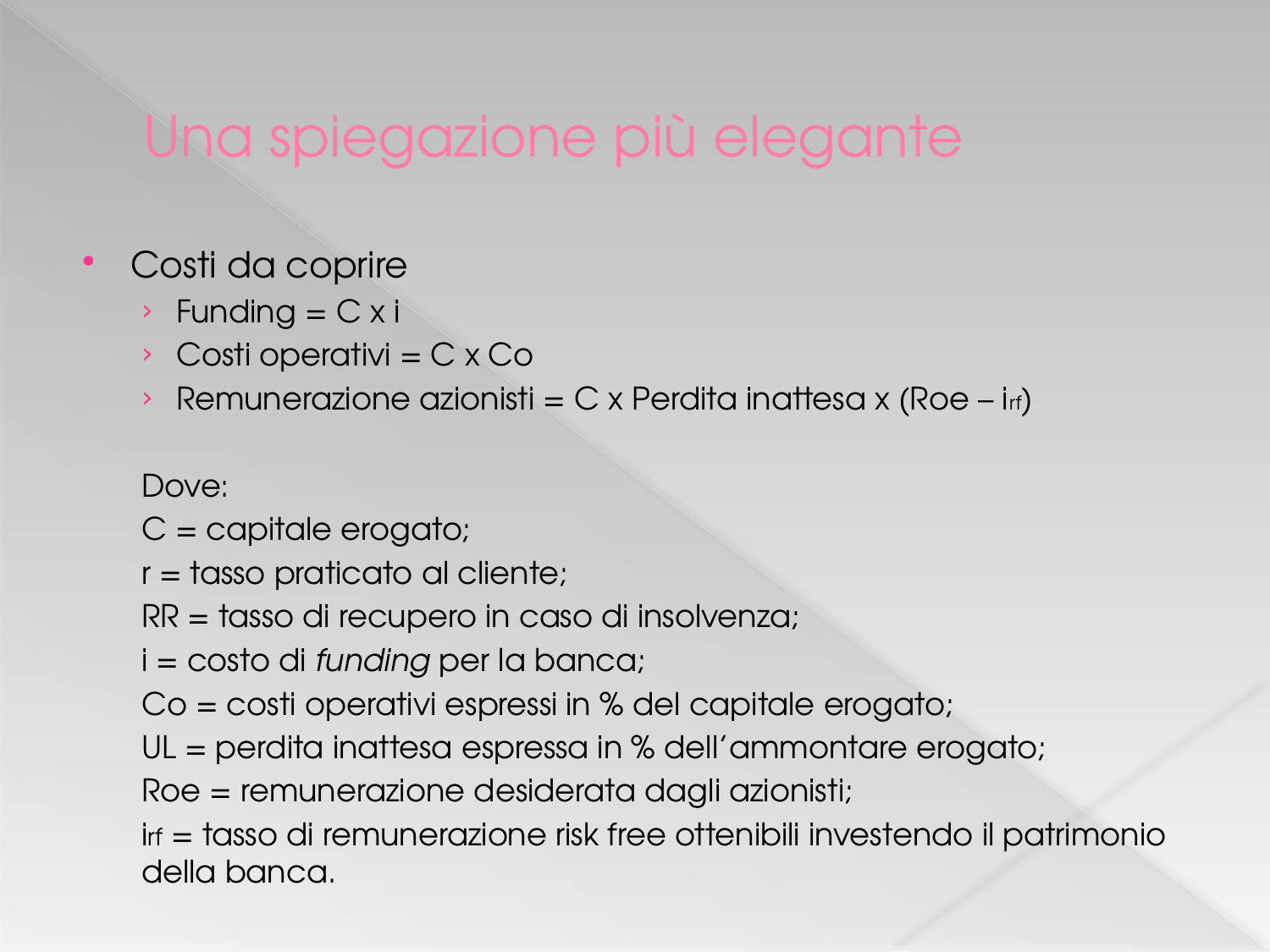

# Una spiegazione più elegante
Costi da coprire
Funding = C x i
Costi operativi = C x Co
Remunerazione azionisti = C x Perdita inattesa x (Roe – irf)

Dove:
C = capitale erogato;
r = tasso praticato al cliente;
RR = tasso di recupero in caso di insolvenza;
i = costo di funding per la banca;
Co = costi operativi espressi in % del capitale erogato;
UL = perdita inattesa espressa in % dell’ammontare erogato;
Roe = remunerazione desiderata dagli azionisti;
irf = tasso di remunerazione risk free ottenibili investendo il patrimonio della banca.